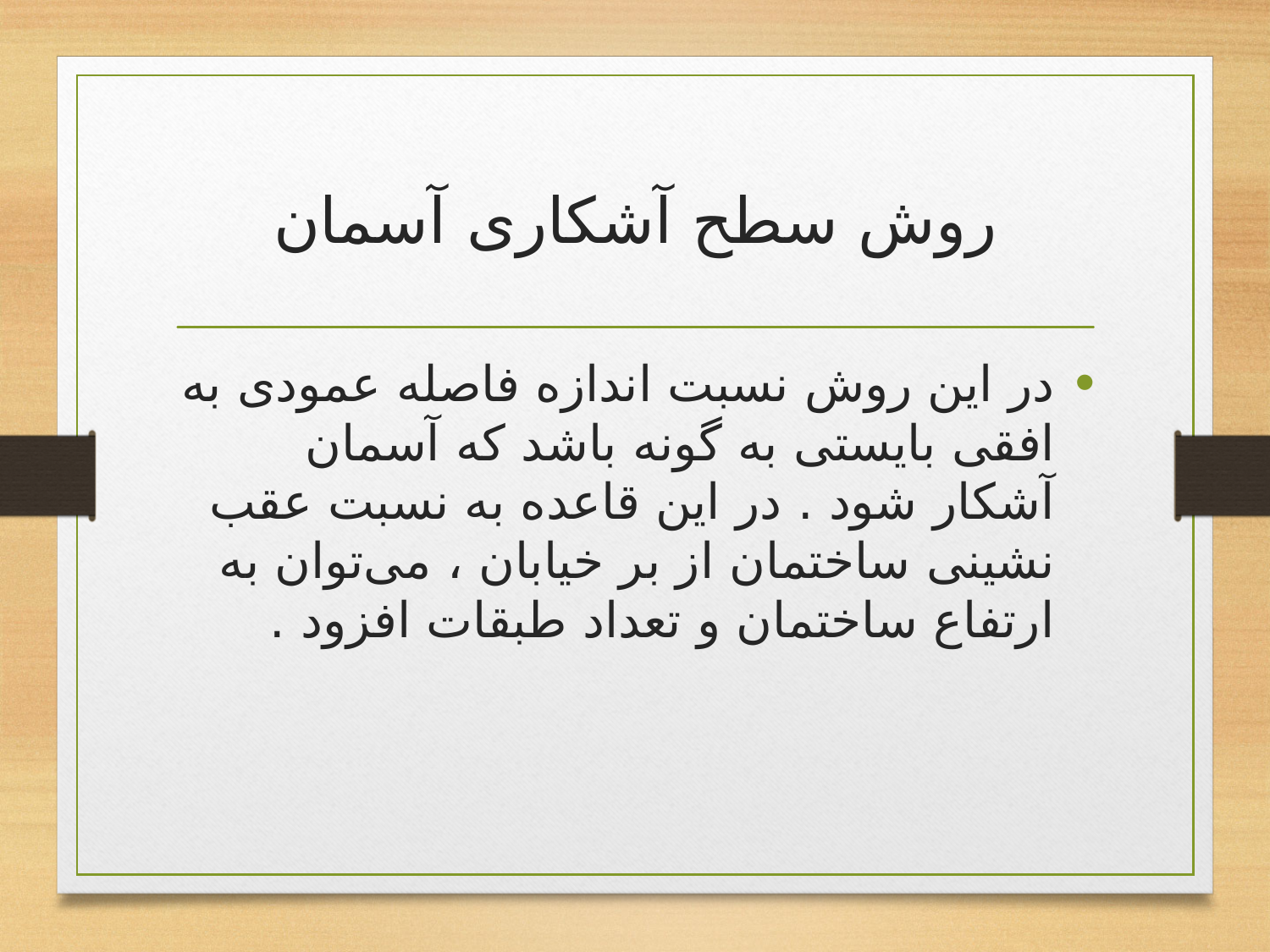

# روش سطح آشکاری آسمان
در این روش نسبت اندازه فاصله عمودی به افقی بایستی به گونه‌ باشد که آسمان آشکار شود . در این قاعده به نسبت عقب نشینی ساختمان از بر خیابان ، می‌توان به ارتفاع ساختمان و تعداد طبقات افزود .